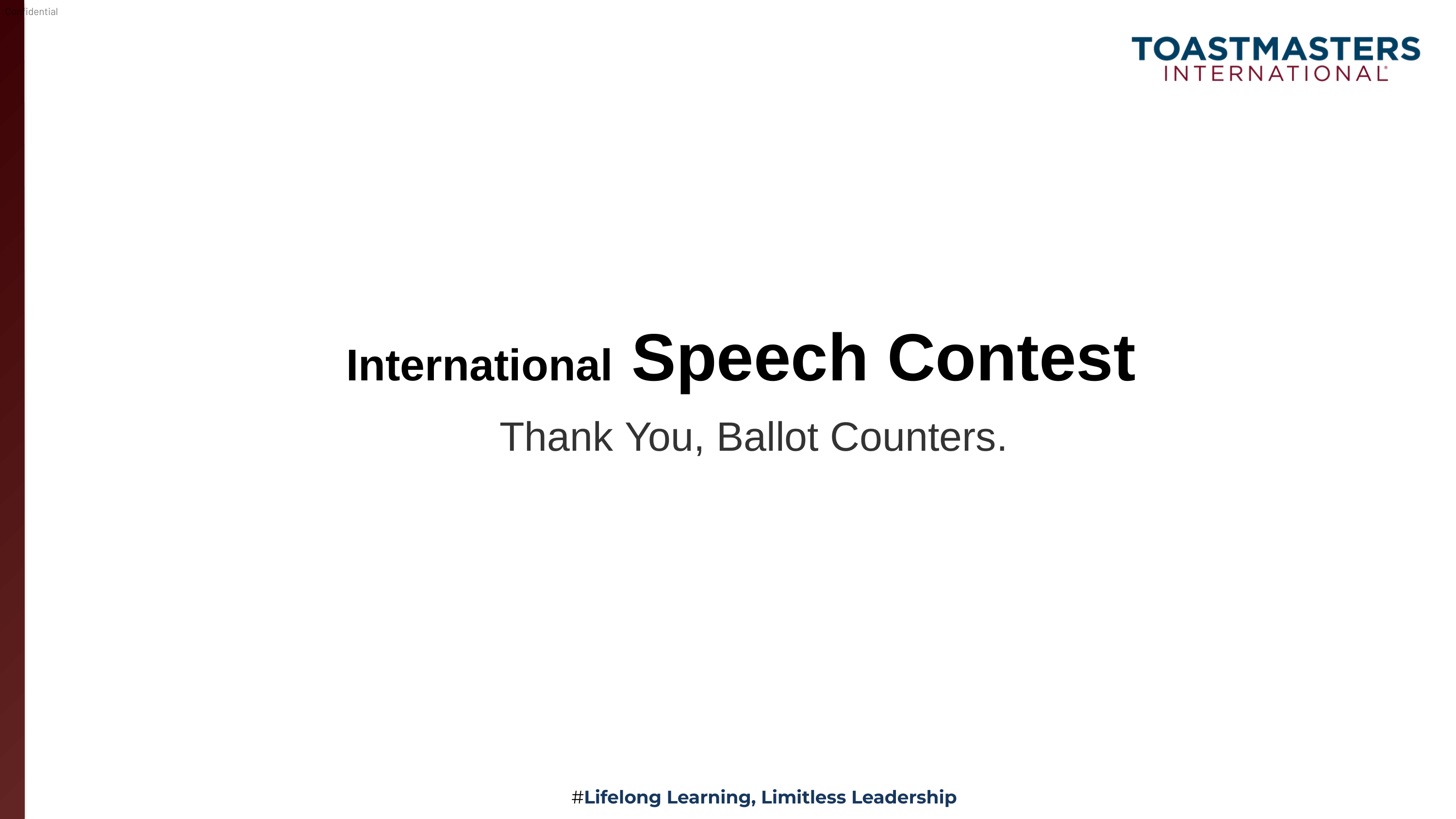

# International Speech Contest
Thank You, Ballot Counters.